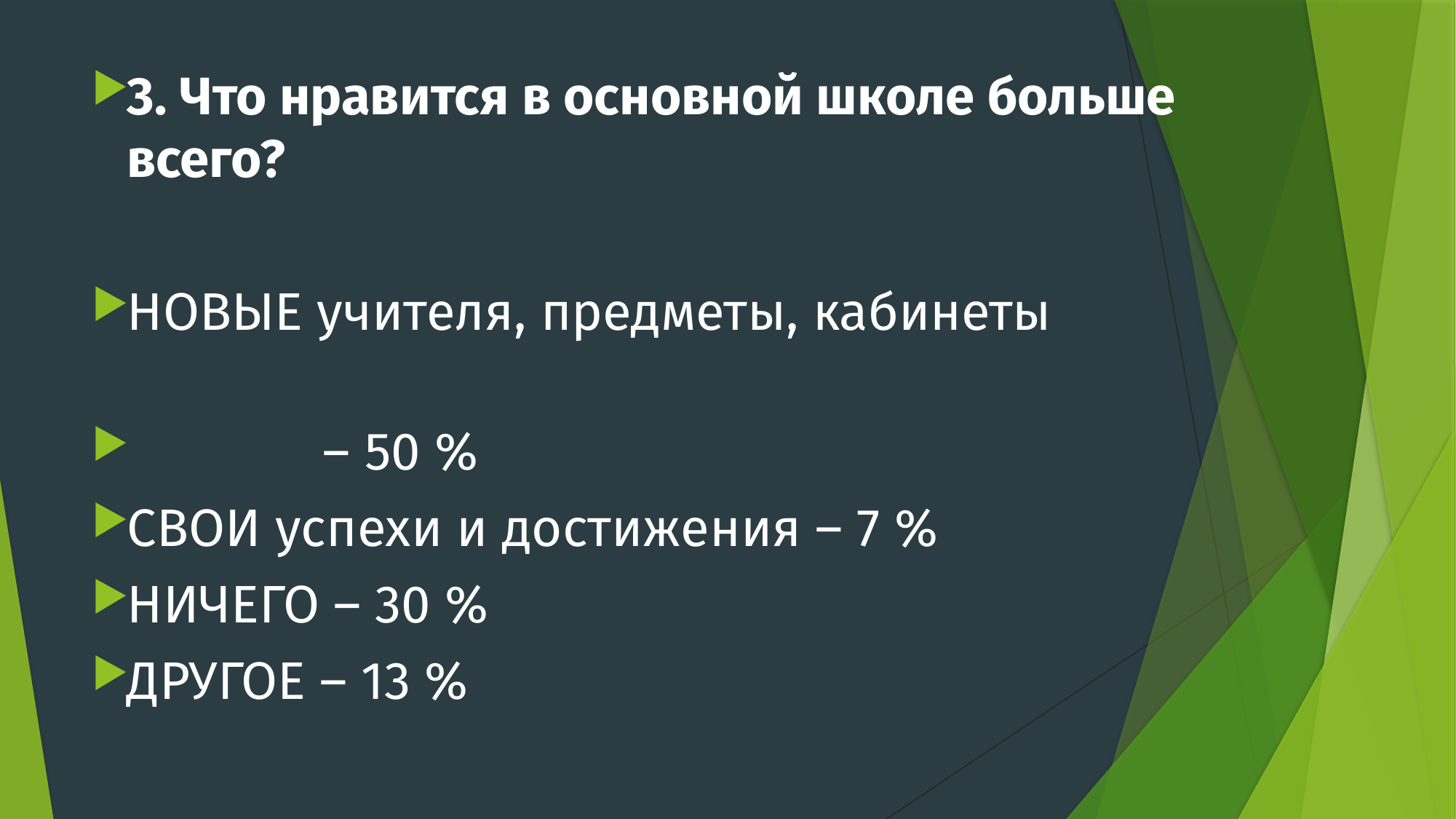

#
3. Что нравится в основной школе больше всего?

НОВЫЕ учителя, предметы, кабинеты
              – 50 %
СВОИ успехи и достижения – 7 %
НИЧЕГО – 30 %
ДРУГОЕ – 13 %